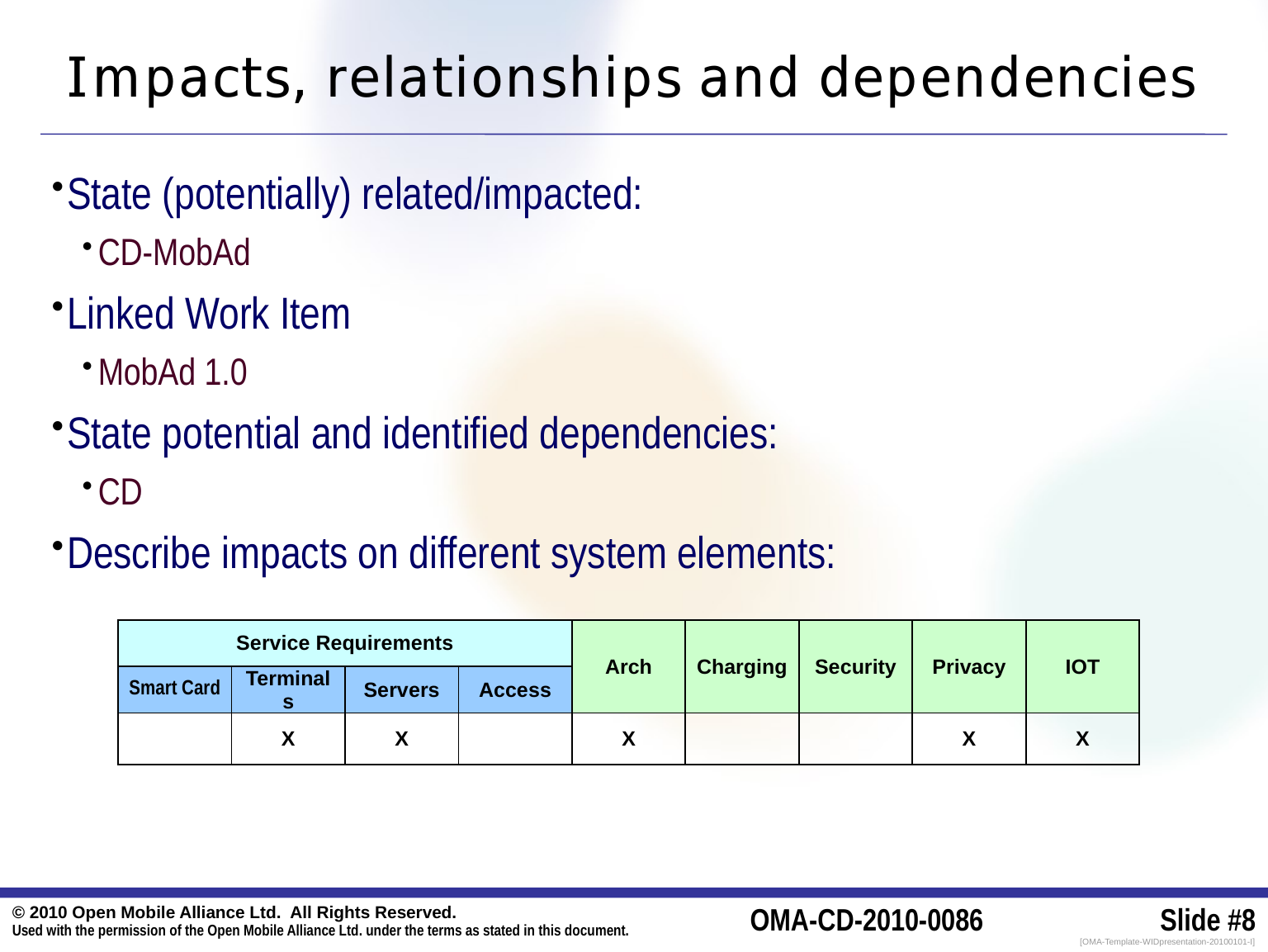

# Impacts, relationships and dependencies
State (potentially) related/impacted:
CD-MobAd
Linked Work Item
MobAd 1.0
State potential and identified dependencies:
CD
Describe impacts on different system elements:

| Service Requirements |  |  |  | Arch | Charging | Security | Privacy | IOT |
| --- | --- | --- | --- | --- | --- | --- | --- | --- |
| Smart Card | Terminals | Servers | Access |  |  |  |  |  |
|  | X | X |  | X |  |  | X | X |